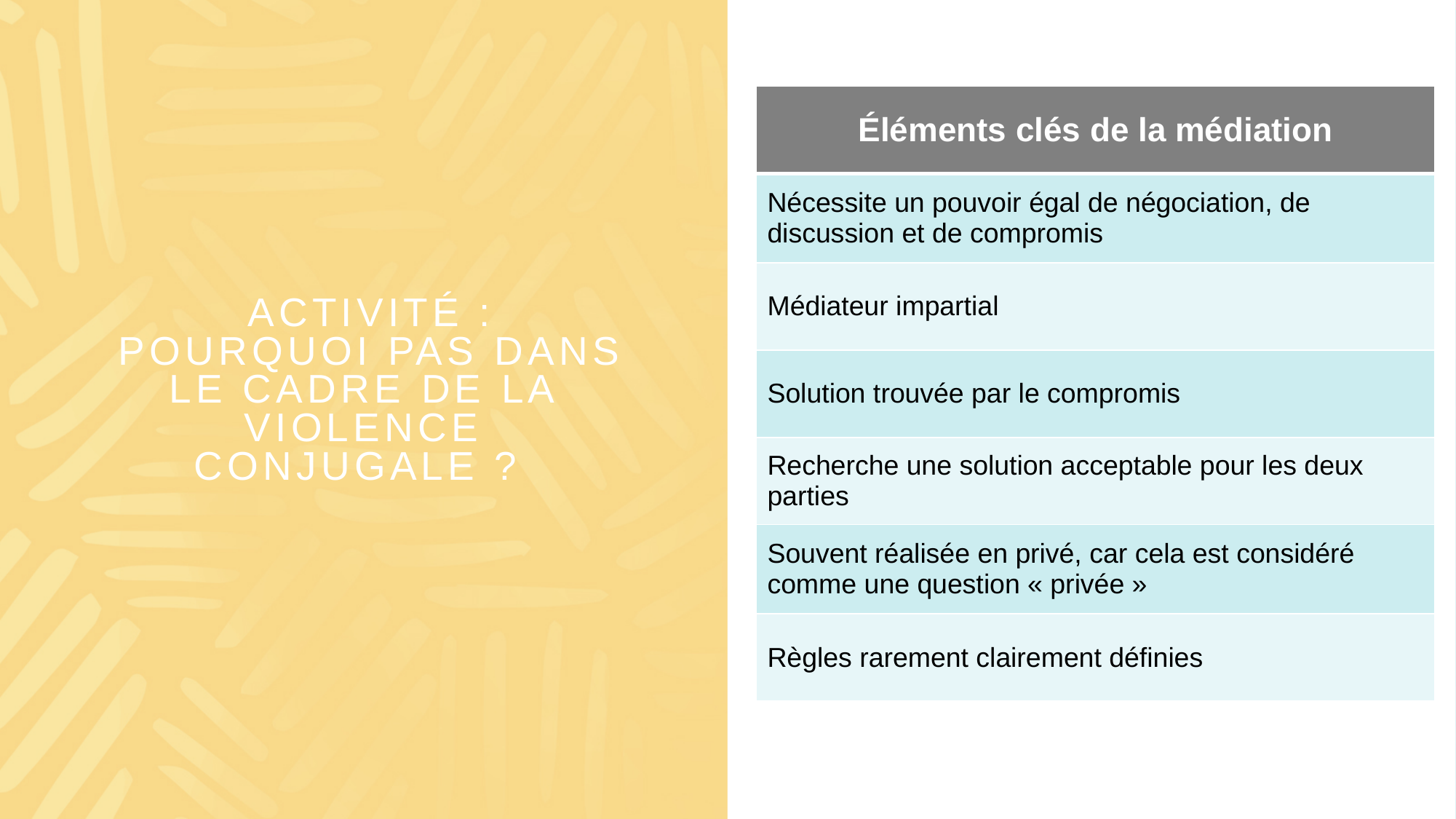

| Éléments clés de la médiation |
| --- |
| Nécessite un pouvoir égal de négociation, de discussion et de compromis |
| Médiateur impartial |
| Solution trouvée par le compromis |
| Recherche une solution acceptable pour les deux parties |
| Souvent réalisée en privé, car cela est considéré comme une question « privée » |
| Règles rarement clairement définies |

# Activité : Pourquoi pas dans le cadre de la violence conjugale ?